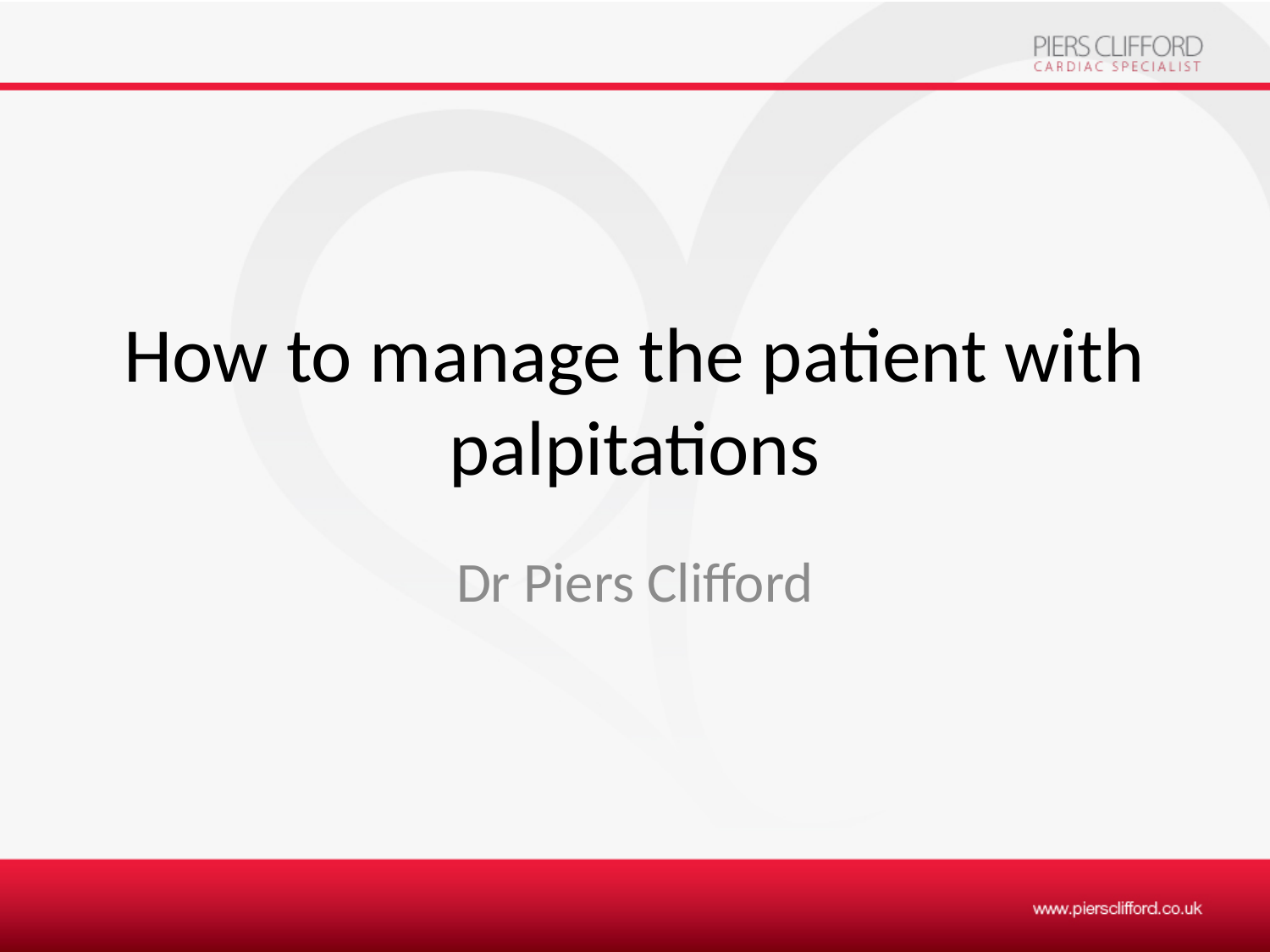

# How to manage the patient with palpitations
Dr Piers Clifford